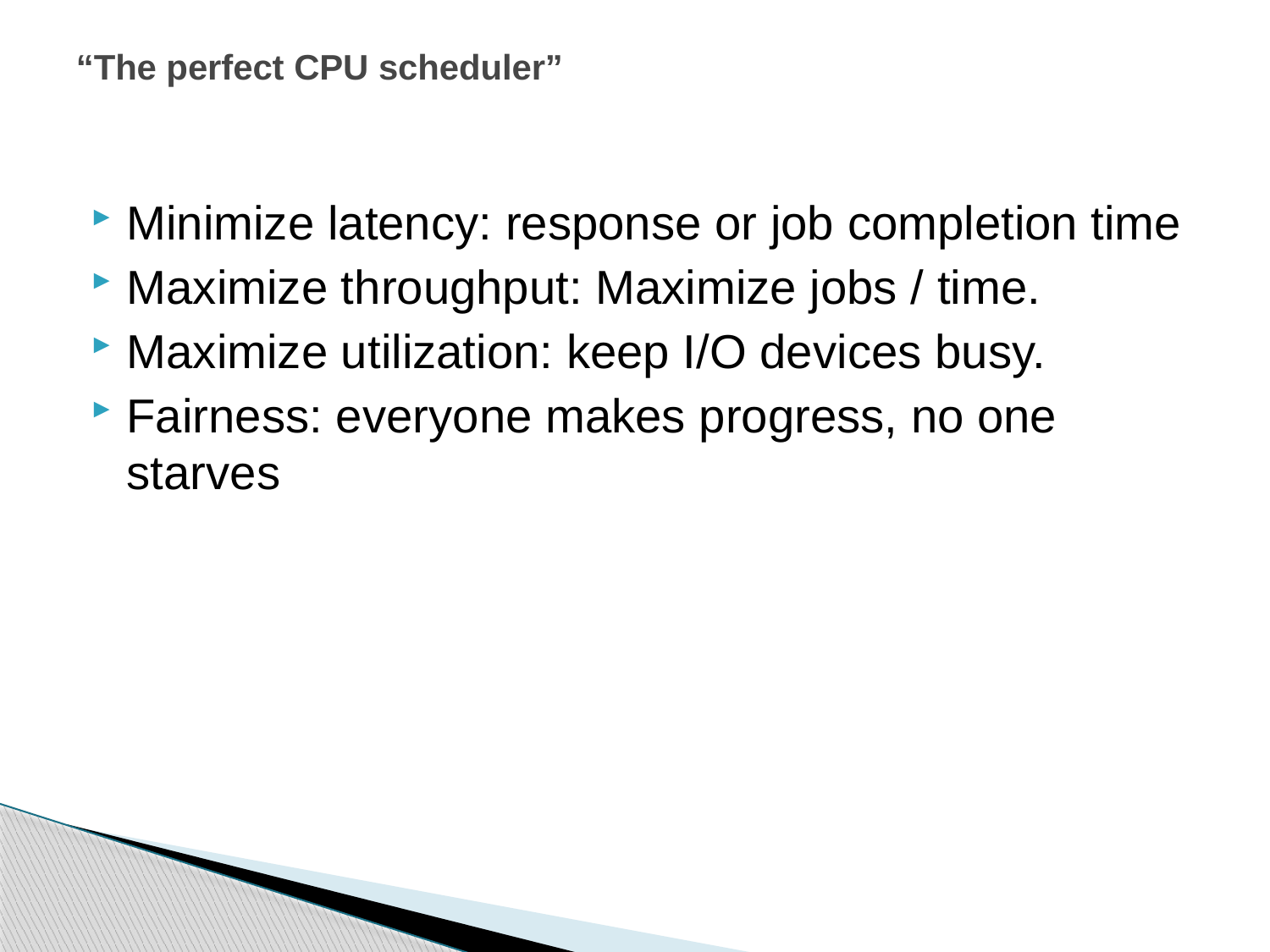

# “The perfect CPU scheduler”
Minimize latency: response or job completion time
Maximize throughput: Maximize jobs / time.
Maximize utilization: keep I/O devices busy.
Fairness: everyone makes progress, no one starves